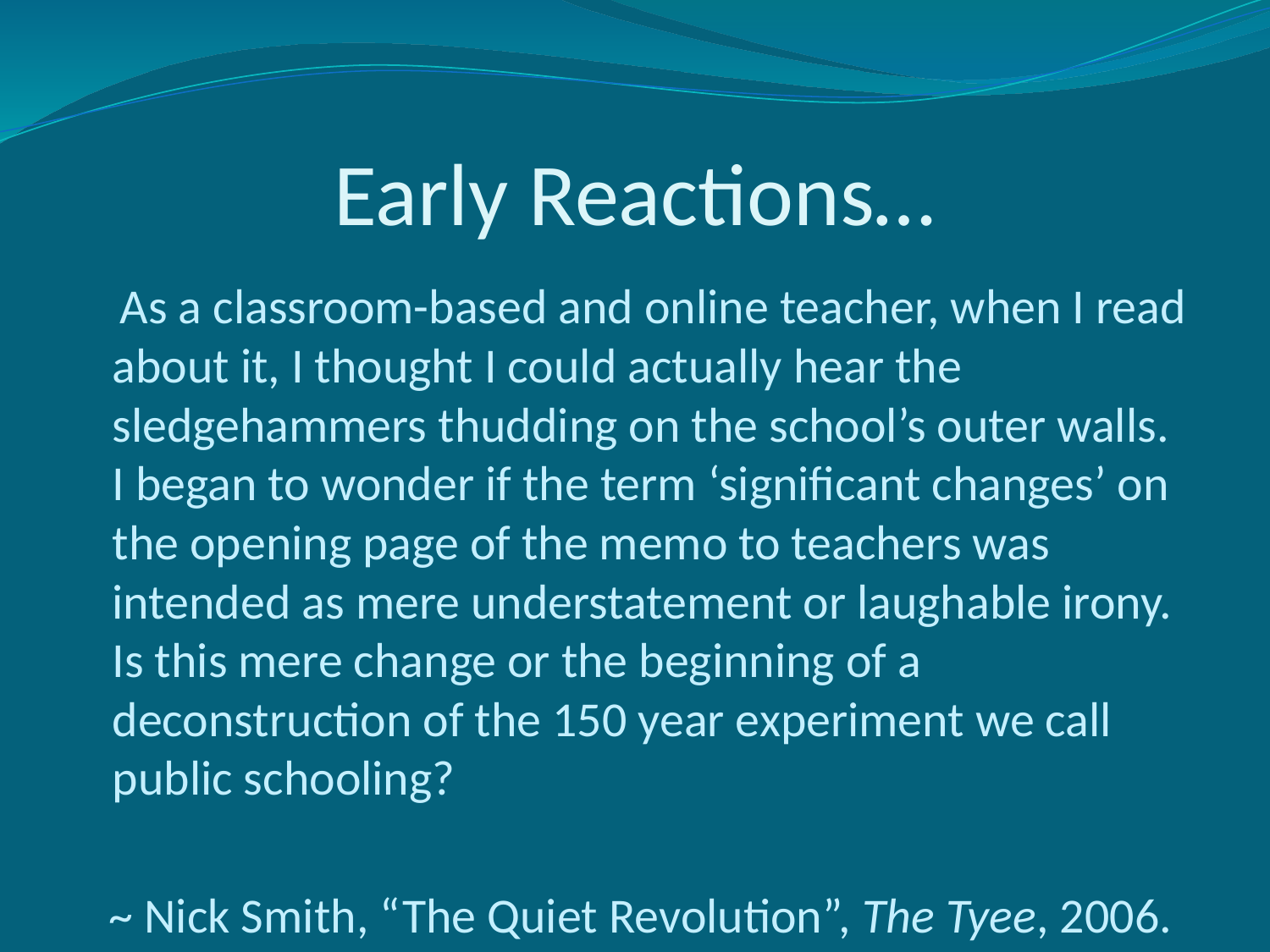

# Early Reactions…
    As a classroom-based and online teacher, when I read about it, I thought I could actually hear the sledgehammers thudding on the school’s outer walls.  I began to wonder if the term ‘significant changes’ on the opening page of the memo to teachers was intended as mere understatement or laughable irony.  Is this mere change or the beginning of a deconstruction of the 150 year experiment we call public schooling?

   ~ Nick Smith, “The Quiet Revolution”, The Tyee, 2006.